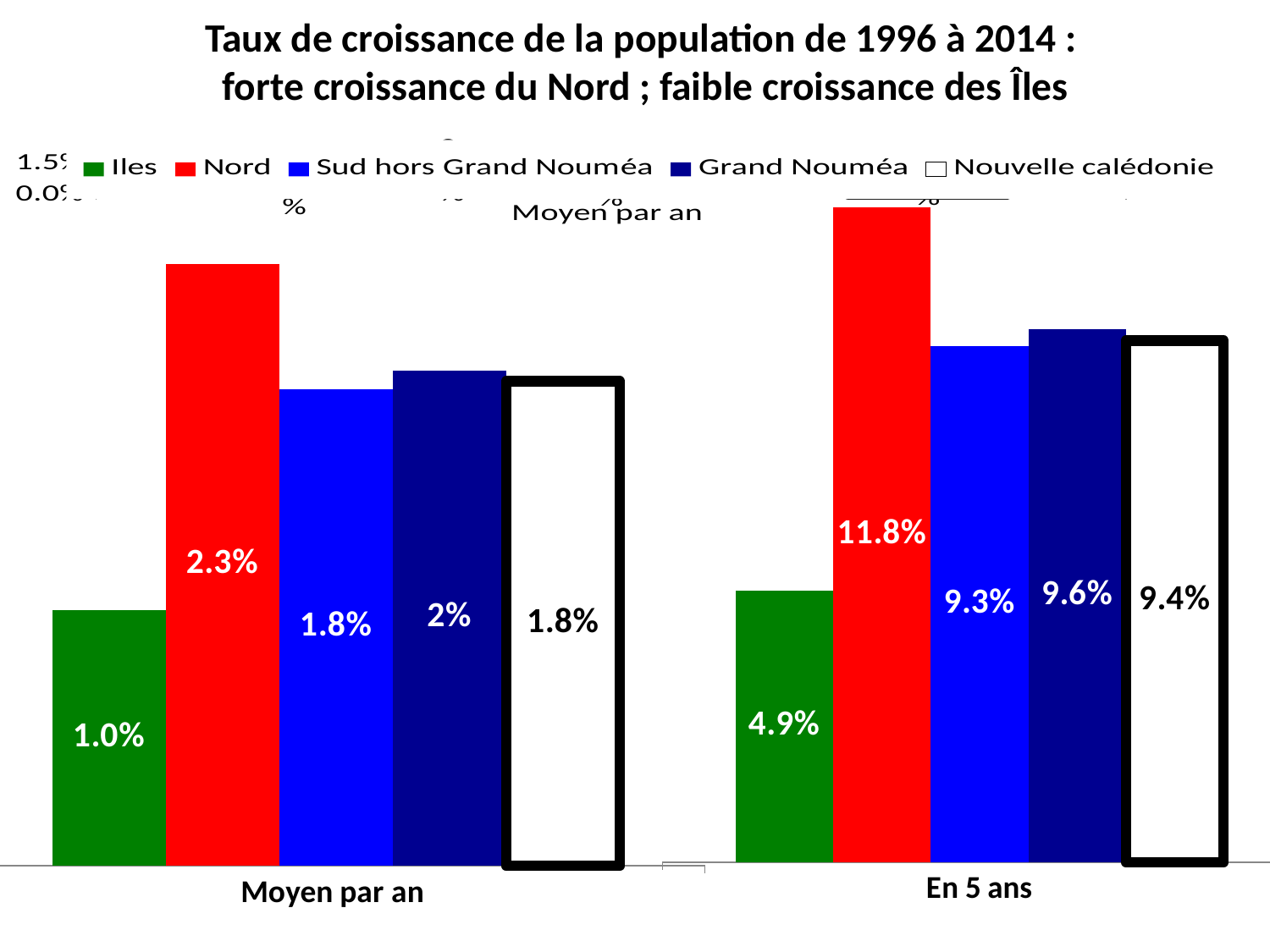

# Taux de croissance de la population de 1996 à 2014 : forte croissance du Nord ; faible croissance des Îles

### Chart

| Category | Iles | Nord | Sud hors Grand Nouméa | Grand Nouméa | Nouvelle calédonie |
|---|---|---|---|---|---|
| En 5 ans | 0.049 | 0.118 | 0.093 | 0.096 | 0.094 |

### Chart

| Category | Iles | Nord | Sud hors Grand Nouméa | Grand Nouméa | Nouvelle calédonie |
|---|---|---|---|---|---|
| Moyen par an  | 0.0096 | 0.0226 | 0.0179 | 0.0186 | 0.0182 |

### Chart

| Category | Iles | Nord | Sud hors Grand Nouméa | Grand Nouméa | Nouvelle calédonie |
|---|---|---|---|---|---|
| Moyen par an  | 0.0096 | 0.0226 | 0.0179 | 0.0186 | 0.0182 |